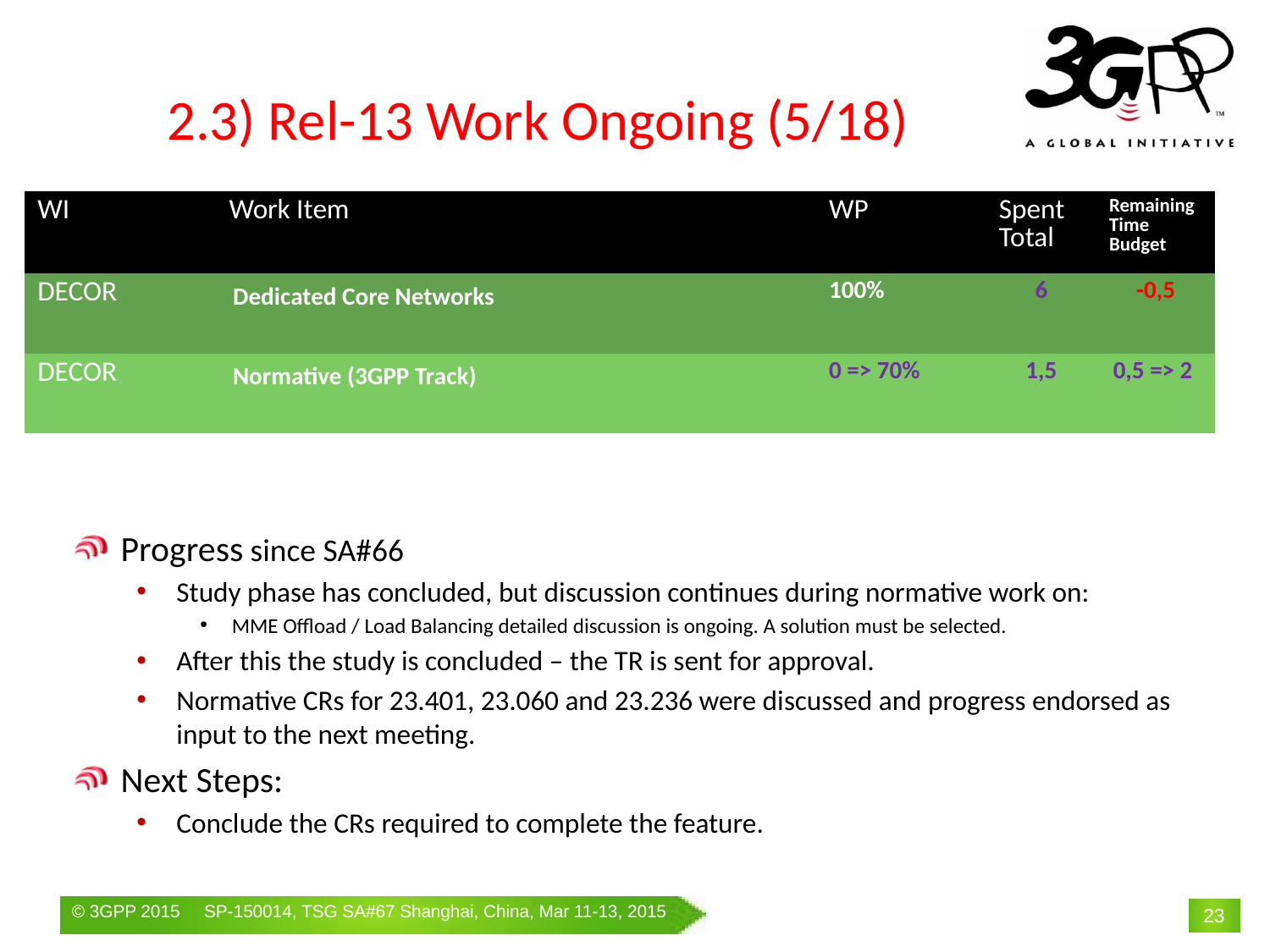

# 2.3) Rel-13 Work Ongoing (5/18)
| WI | Work Item | WP | Spent Total | Remaining Time Budget |
| --- | --- | --- | --- | --- |
| DECOR | Dedicated Core Networks | 100% | 6 | -0,5 |
| DECOR | Normative (3GPP Track) | 0 => 70% | 1,5 | 0,5 => 2 |
Progress since SA#66
Study phase has concluded, but discussion continues during normative work on:
MME Offload / Load Balancing detailed discussion is ongoing. A solution must be selected.
After this the study is concluded – the TR is sent for approval.
Normative CRs for 23.401, 23.060 and 23.236 were discussed and progress endorsed as input to the next meeting.
Next Steps:
Conclude the CRs required to complete the feature.